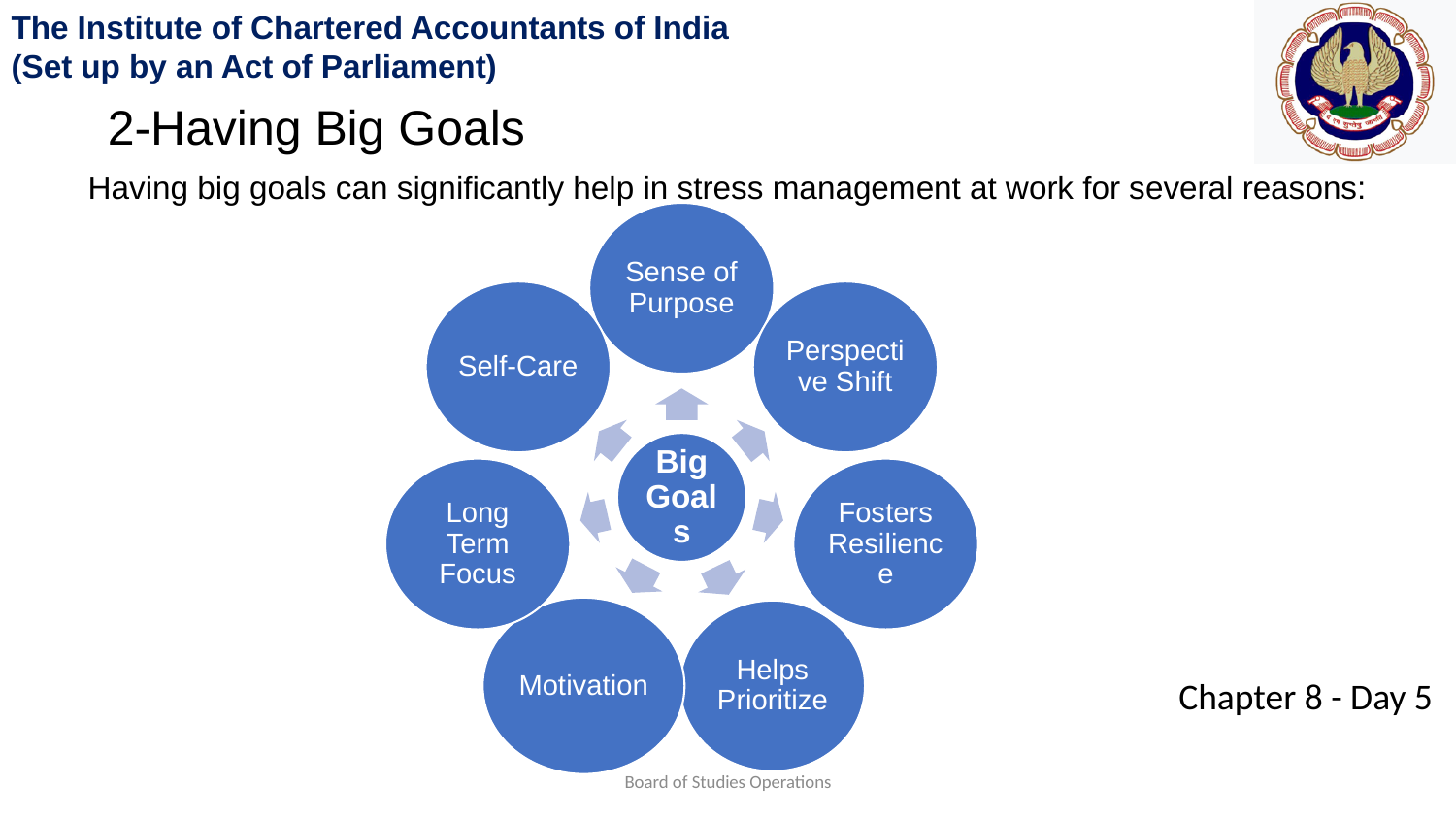

2-Having Big Goals
Having big goals can significantly help in stress management at work for several reasons:
Big Goals

Sense of Purpose

Perspective Shift

Fosters Resilience

Helps Prioritize

Motivation

Long Term Focus

Self-Care
Board of Studies Operations